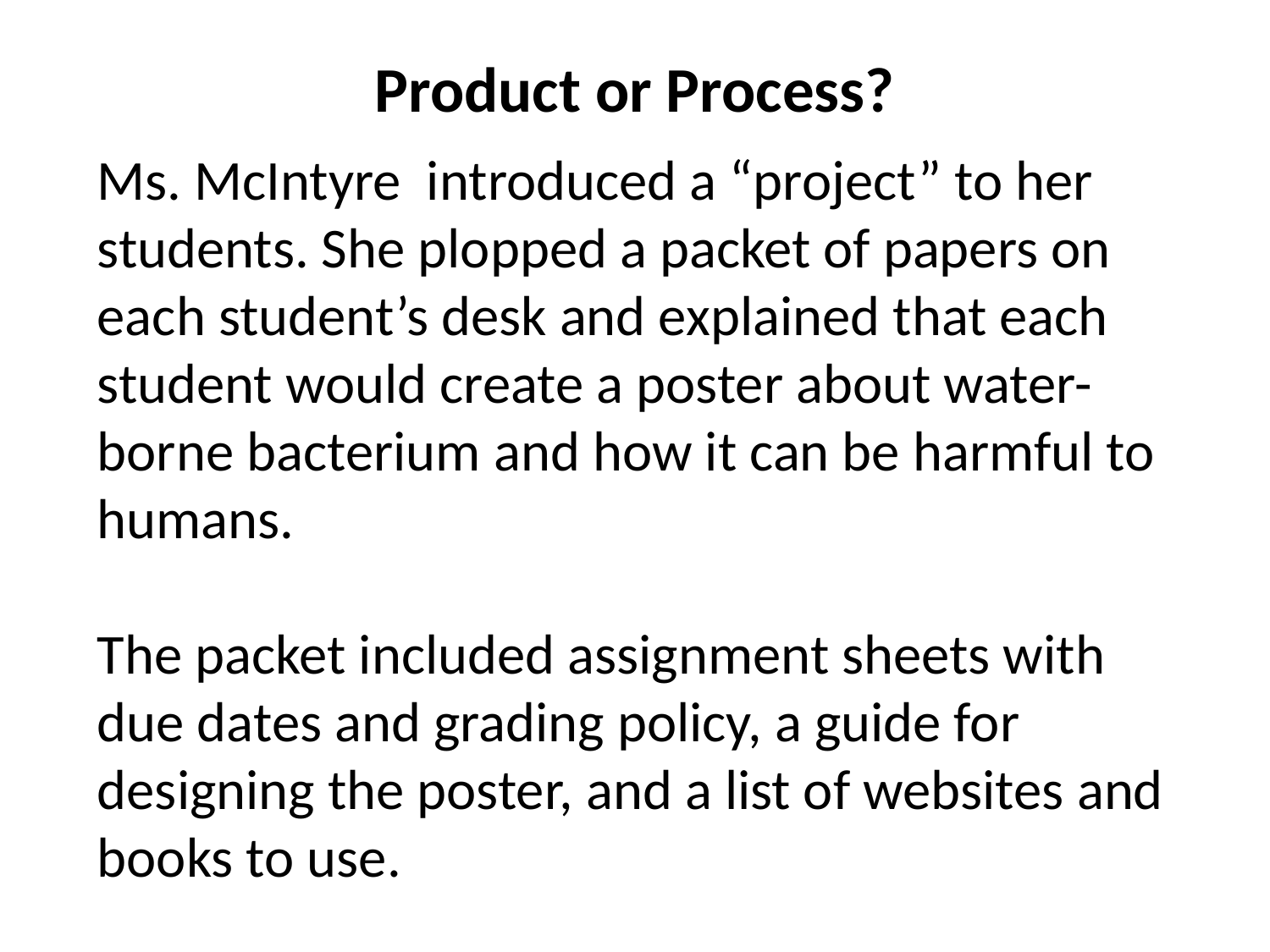

# Product or Process?
Ms. McIntyre  introduced a “project” to her students. She plopped a packet of papers on each student’s desk and explained that each student would create a poster about water-borne bacterium and how it can be harmful to humans.

The packet included assignment sheets with  due dates and grading policy, a guide for  designing the poster, and a list of websites and books to use.